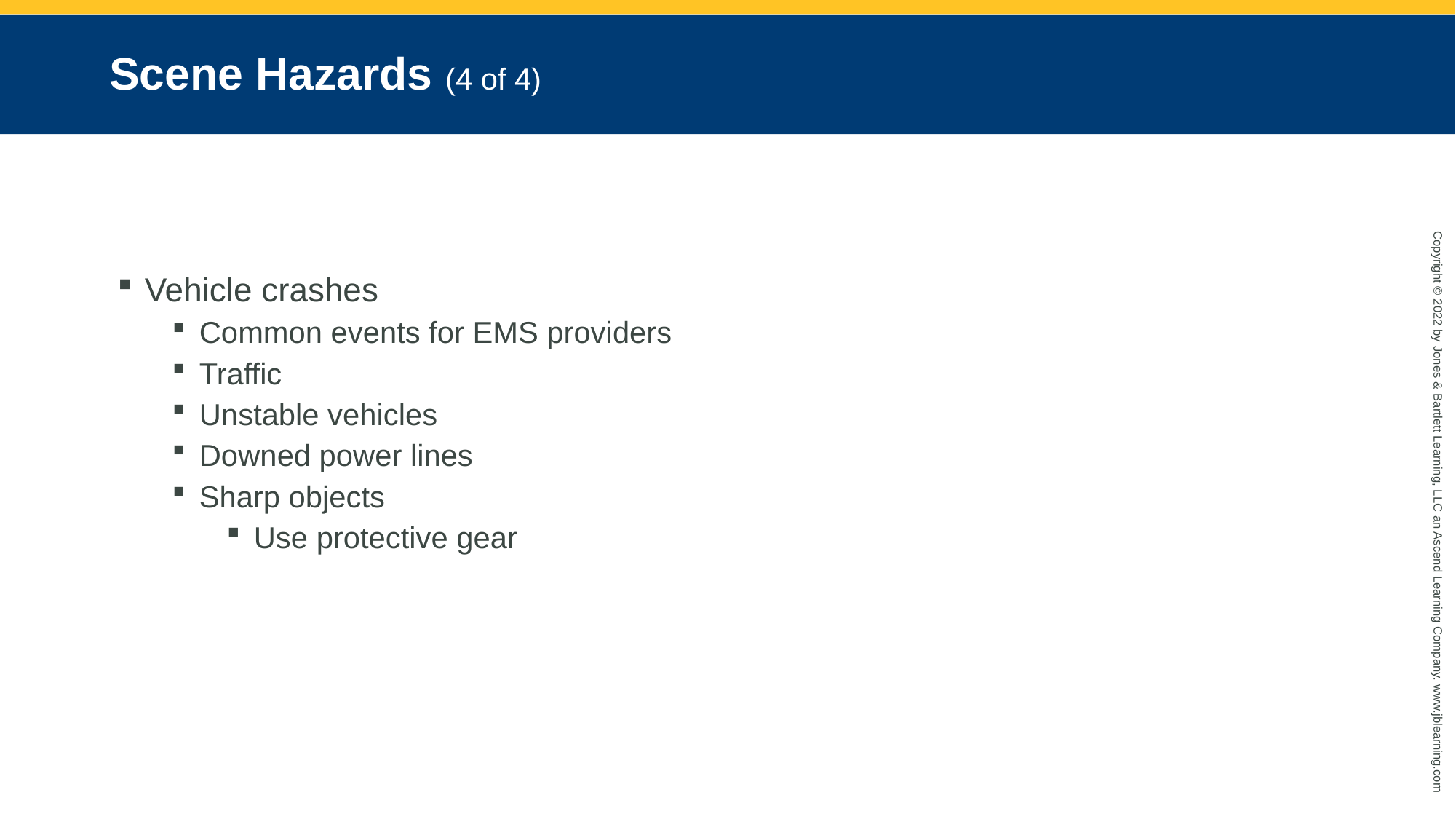

# Scene Hazards (4 of 4)
Vehicle crashes
Common events for EMS providers
Traffic
Unstable vehicles
Downed power lines
Sharp objects
Use protective gear